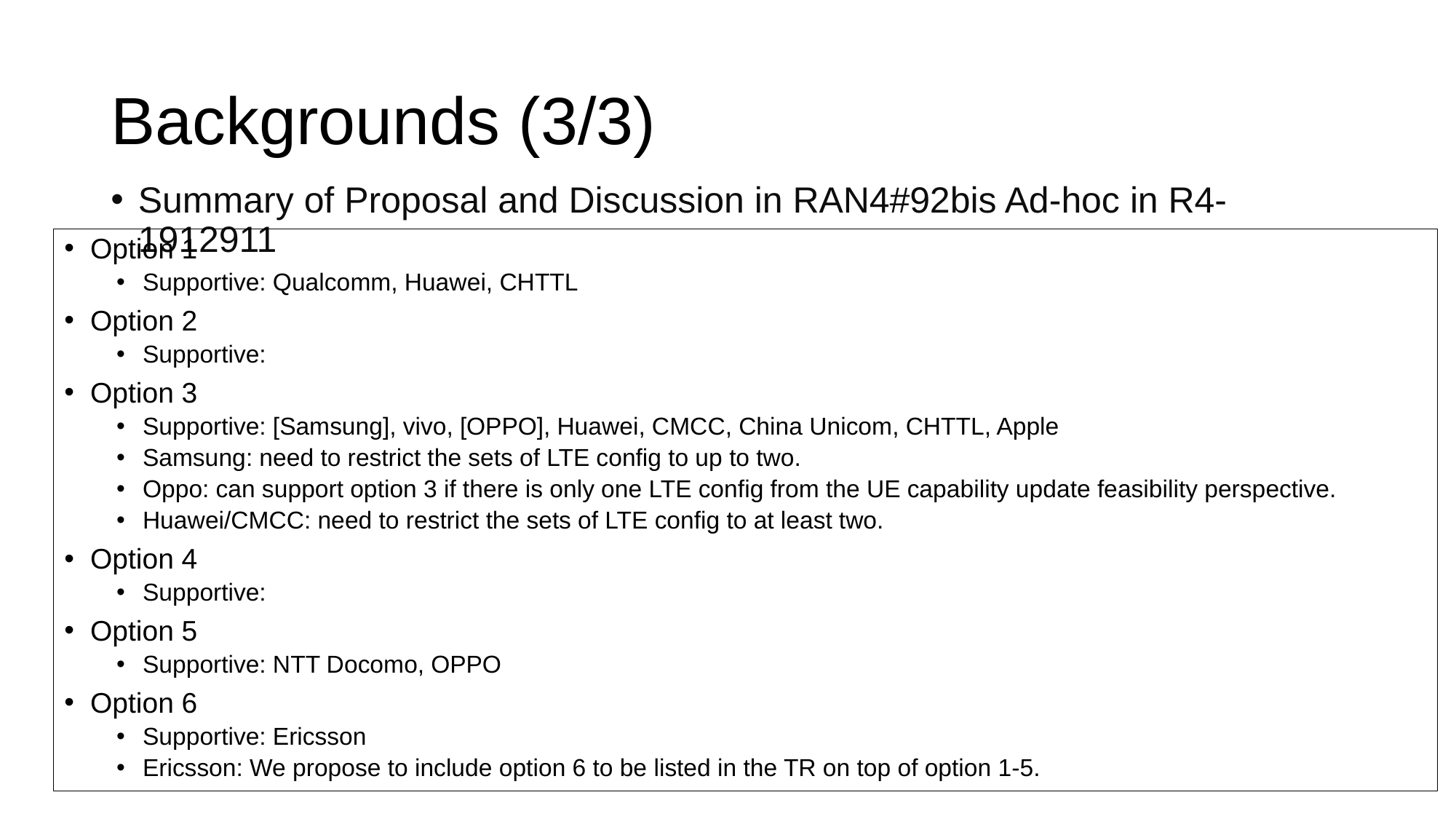

# Backgrounds (3/3)
Summary of Proposal and Discussion in RAN4#92bis Ad-hoc in R4-1912911
Option 1
Supportive: Qualcomm, Huawei, CHTTL
Option 2
Supportive:
Option 3
Supportive: [Samsung], vivo, [OPPO], Huawei, CMCC, China Unicom, CHTTL, Apple
Samsung: need to restrict the sets of LTE config to up to two.
Oppo: can support option 3 if there is only one LTE config from the UE capability update feasibility perspective.
Huawei/CMCC: need to restrict the sets of LTE config to at least two.
Option 4
Supportive:
Option 5
Supportive: NTT Docomo, OPPO
Option 6
Supportive: Ericsson
Ericsson: We propose to include option 6 to be listed in the TR on top of option 1-5.